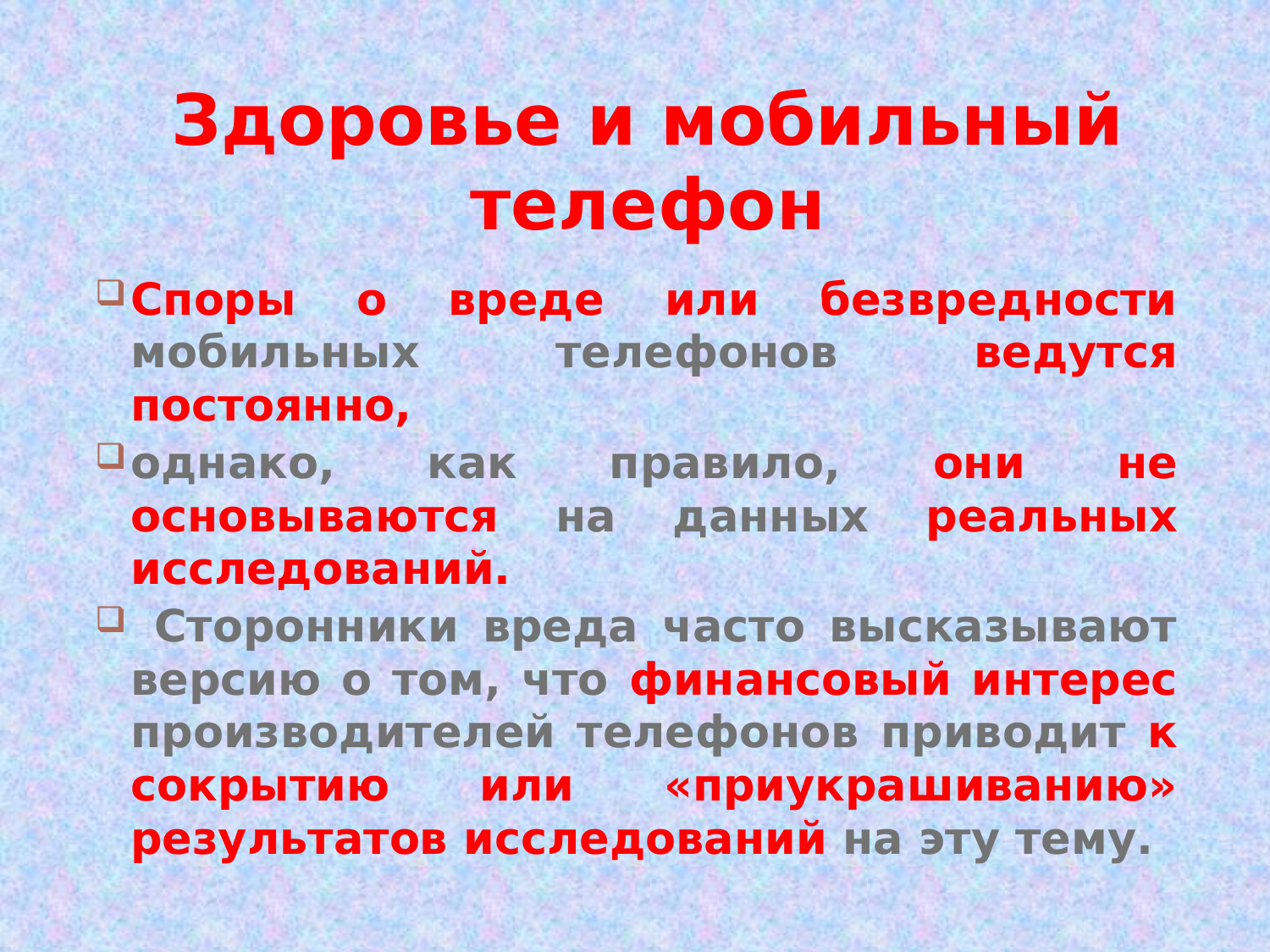

Здоровье и мобильный телефон
Споры о вреде или безвредности мобильных телефонов ведутся постоянно,
однако, как правило, они не основываются на данных реальных исследований.
 Сторонники вреда часто высказывают версию о том, что финансовый интерес производителей телефонов приводит к сокрытию или «приукрашиванию» результатов исследований на эту тему.